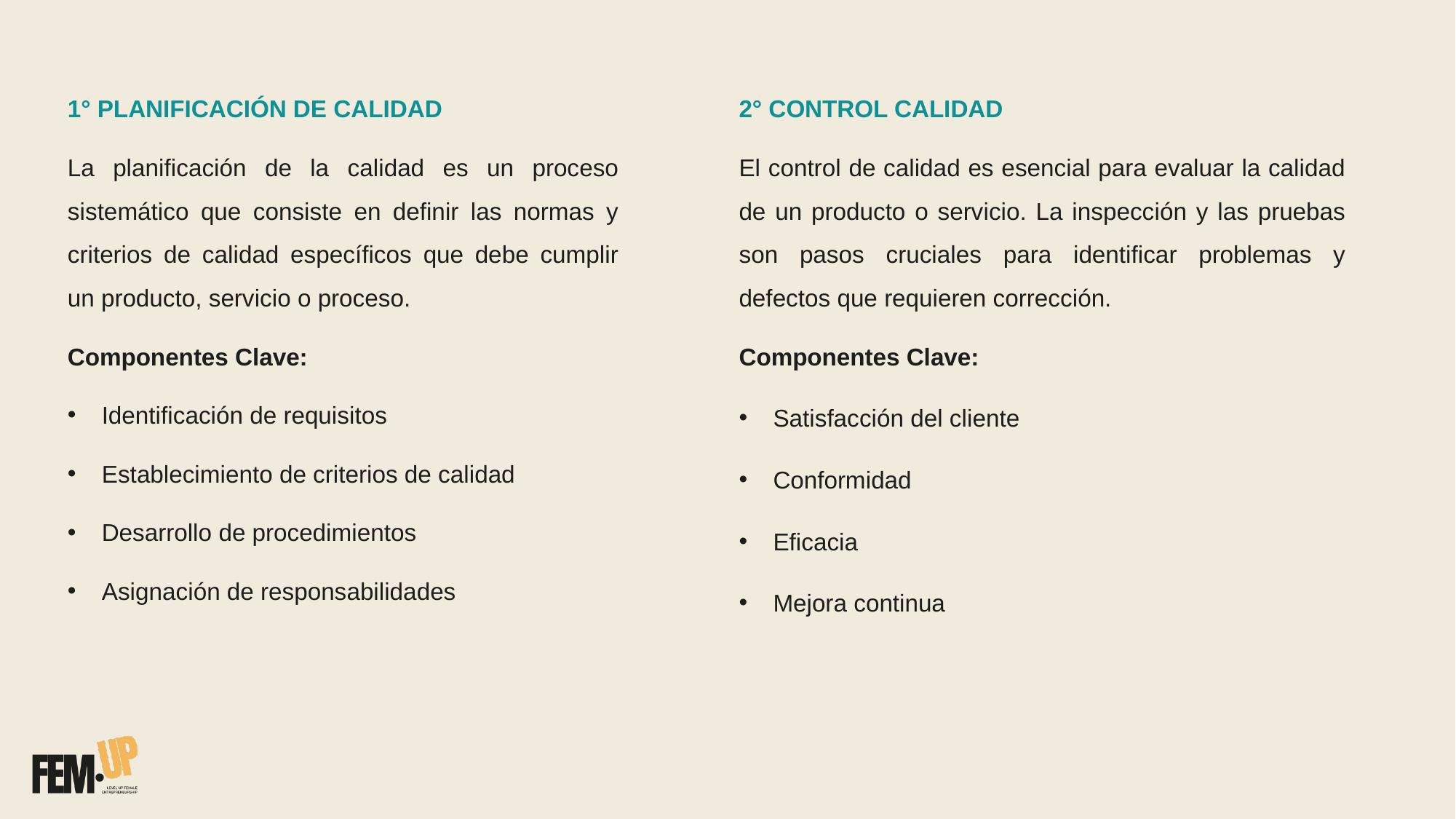

1° PLANIFICACIÓN DE CALIDAD
La planificación de la calidad es un proceso sistemático que consiste en definir las normas y criterios de calidad específicos que debe cumplir un producto, servicio o proceso.
Componentes Clave:
Identificación de requisitos
Establecimiento de criterios de calidad
Desarrollo de procedimientos
Asignación de responsabilidades
2° CONTROL CALIDAD
El control de calidad es esencial para evaluar la calidad de un producto o servicio. La inspección y las pruebas son pasos cruciales para identificar problemas y defectos que requieren corrección.
Componentes Clave:
Satisfacción del cliente
Conformidad
Eficacia
Mejora continua